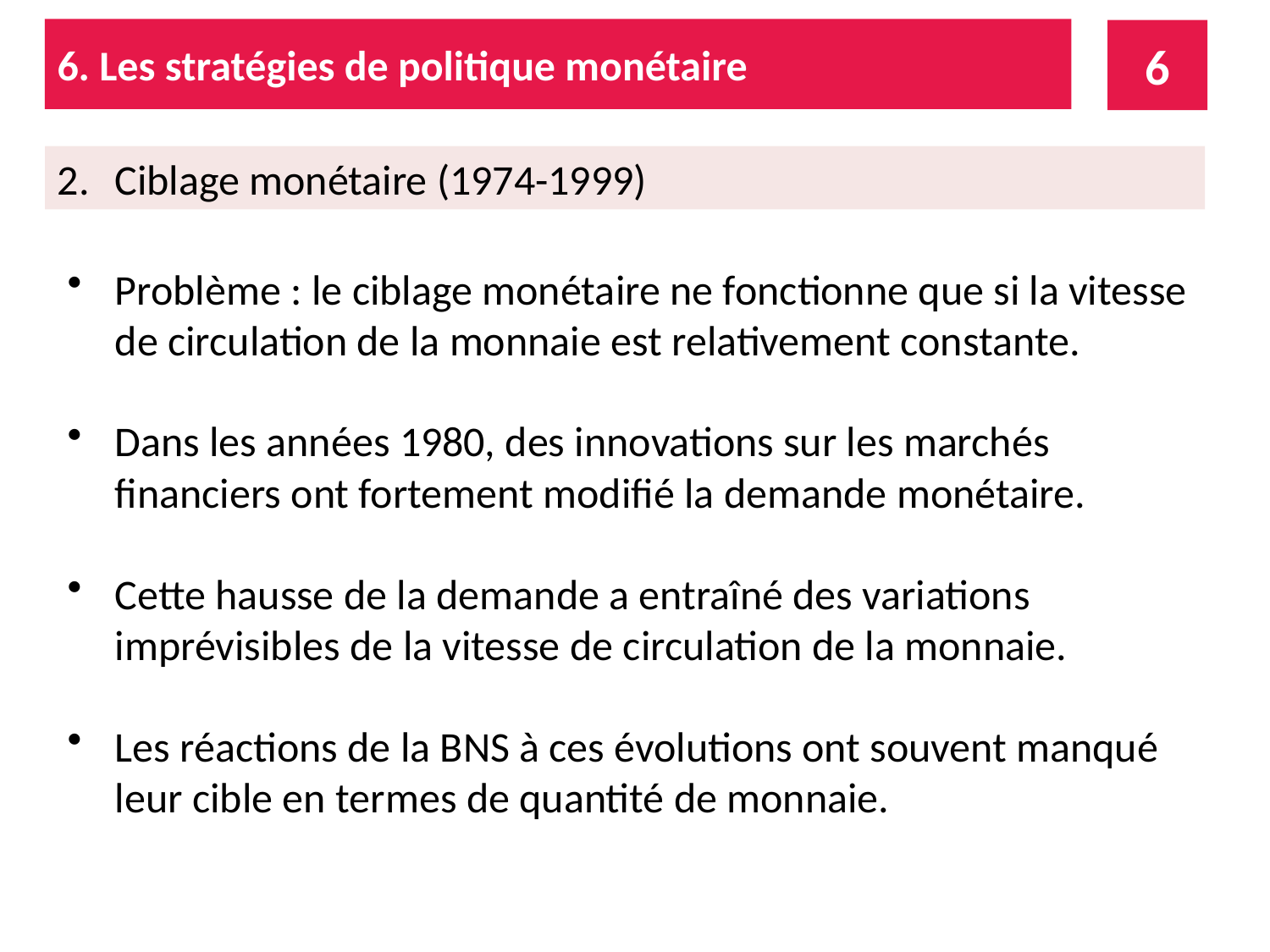

6. Les stratégies de politique monétaire
6
2.	 Ciblage monétaire (1974-1999)

Problème : le ciblage monétaire ne fonctionne que si la vitesse de circulation de la monnaie est relativement constante.

Dans les années 1980, des innovations sur les marchés financiers ont fortement modifié la demande monétaire.

Cette hausse de la demande a entraîné des variations imprévisibles de la vitesse de circulation de la monnaie.

Les réactions de la BNS à ces évolutions ont souvent manqué leur cible en termes de quantité de monnaie.